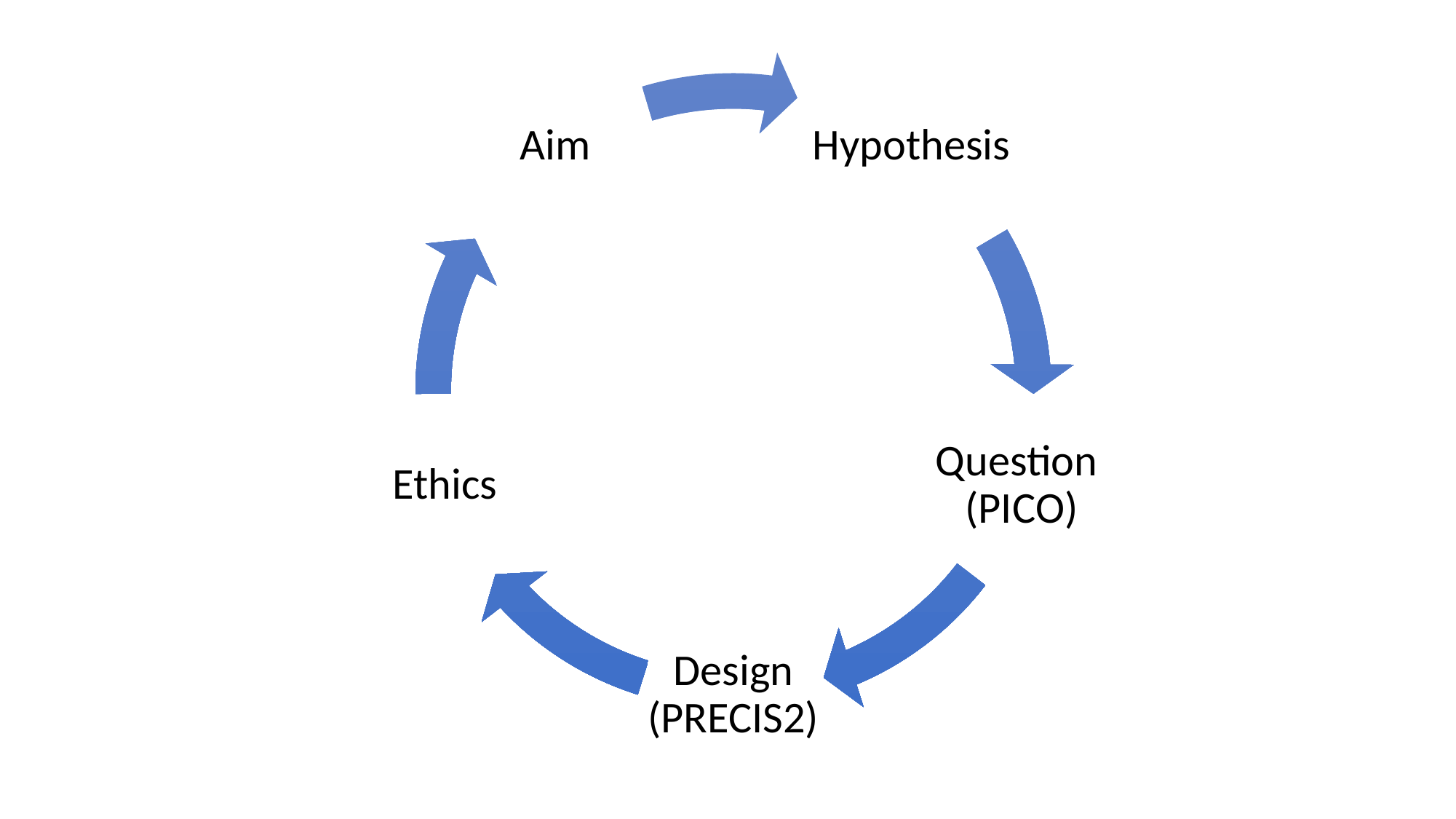

Hypothesis
Question  (PICO)
Design (PRECIS2)
Ethics
Aim